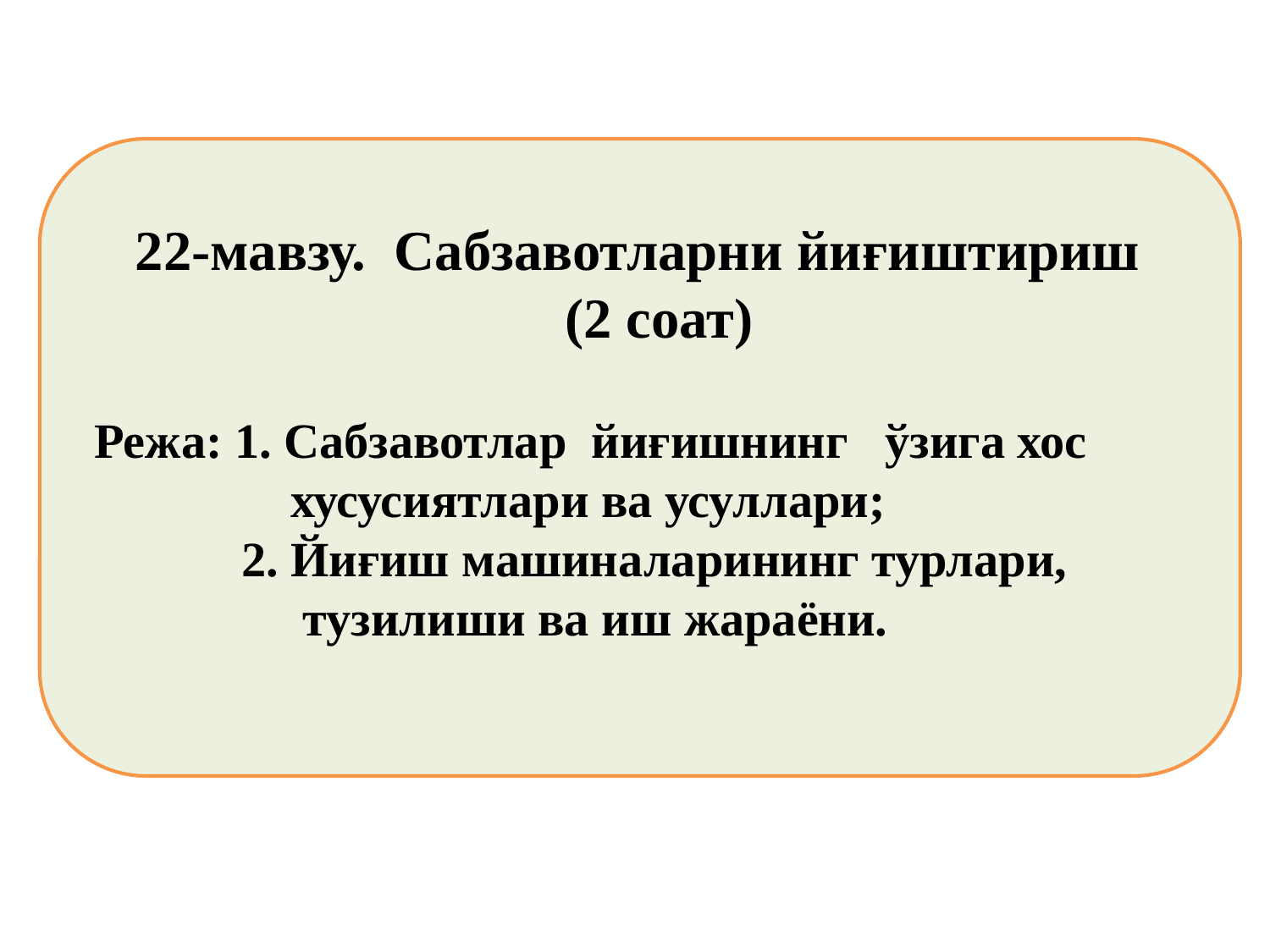

22-мавзу.  Сабзавотларни йиғиштириш
  (2 соат)

 Режа: 1. Сабзавотлар  йиғишнинг   ўзига хос
                 хусусиятлари ва усуллари;
             2. Йиғиш машиналарининг турлари,
                  тузилиши ва иш жараёни.